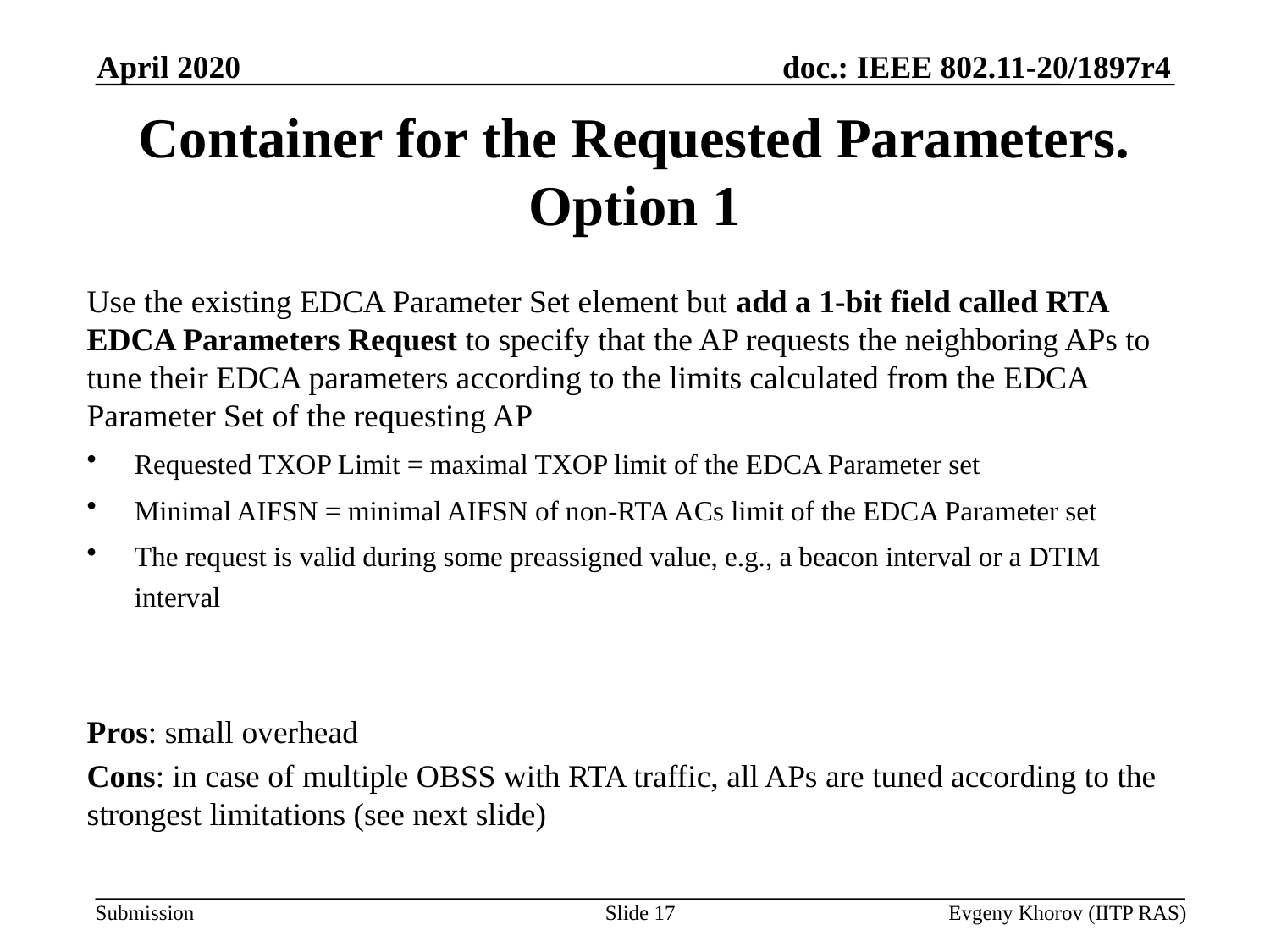

April 2020
# Container for the Requested Parameters. Option 1
Use the existing EDCA Parameter Set element but add a 1-bit field called RTA EDCA Parameters Request to specify that the AP requests the neighboring APs to tune their EDCA parameters according to the limits calculated from the EDCA Parameter Set of the requesting AP
Requested TXOP Limit = maximal TXOP limit of the EDCA Parameter set
Minimal AIFSN = minimal AIFSN of non-RTA ACs limit of the EDCA Parameter set
The request is valid during some preassigned value, e.g., a beacon interval or a DTIM interval

Pros: small overhead
Cons: in case of multiple OBSS with RTA traffic, all APs are tuned according to the  strongest limitations (see next slide)
Slide 17
Evgeny Khorov (IITP RAS)